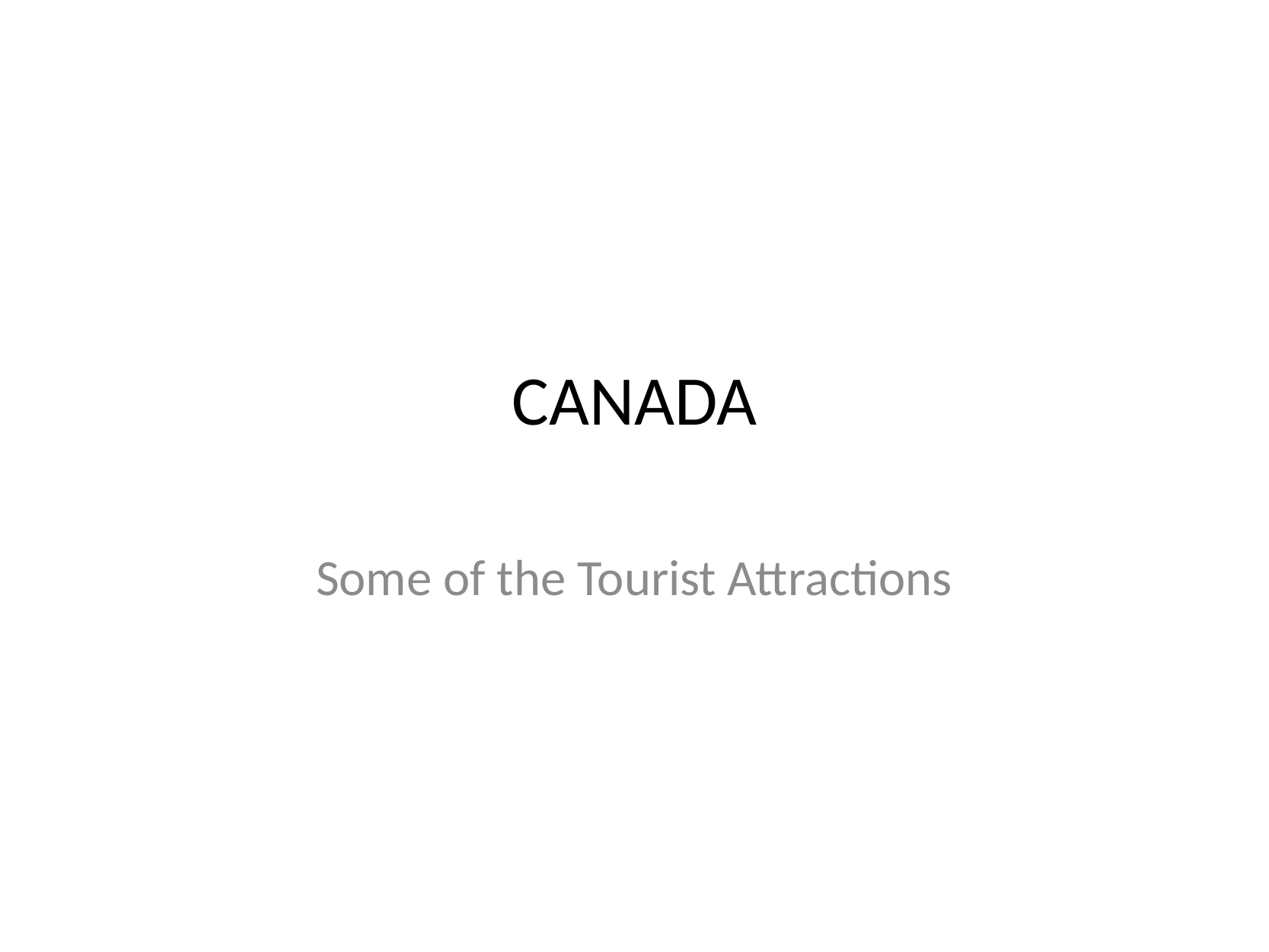

# CANADA
Some of the Tourist Attractions